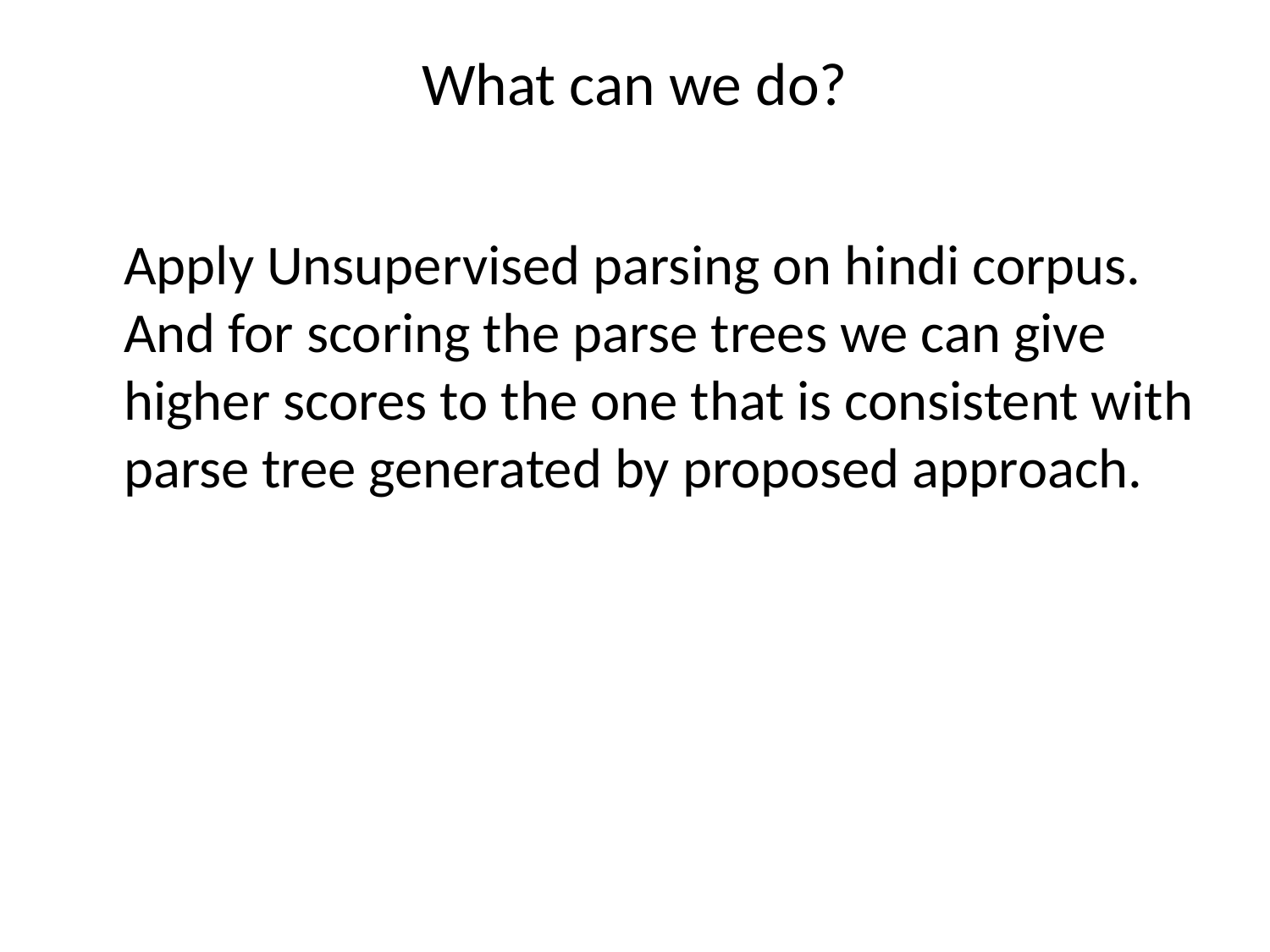

# What can we do?
	Apply Unsupervised parsing on hindi corpus. And for scoring the parse trees we can give higher scores to the one that is consistent with parse tree generated by proposed approach.